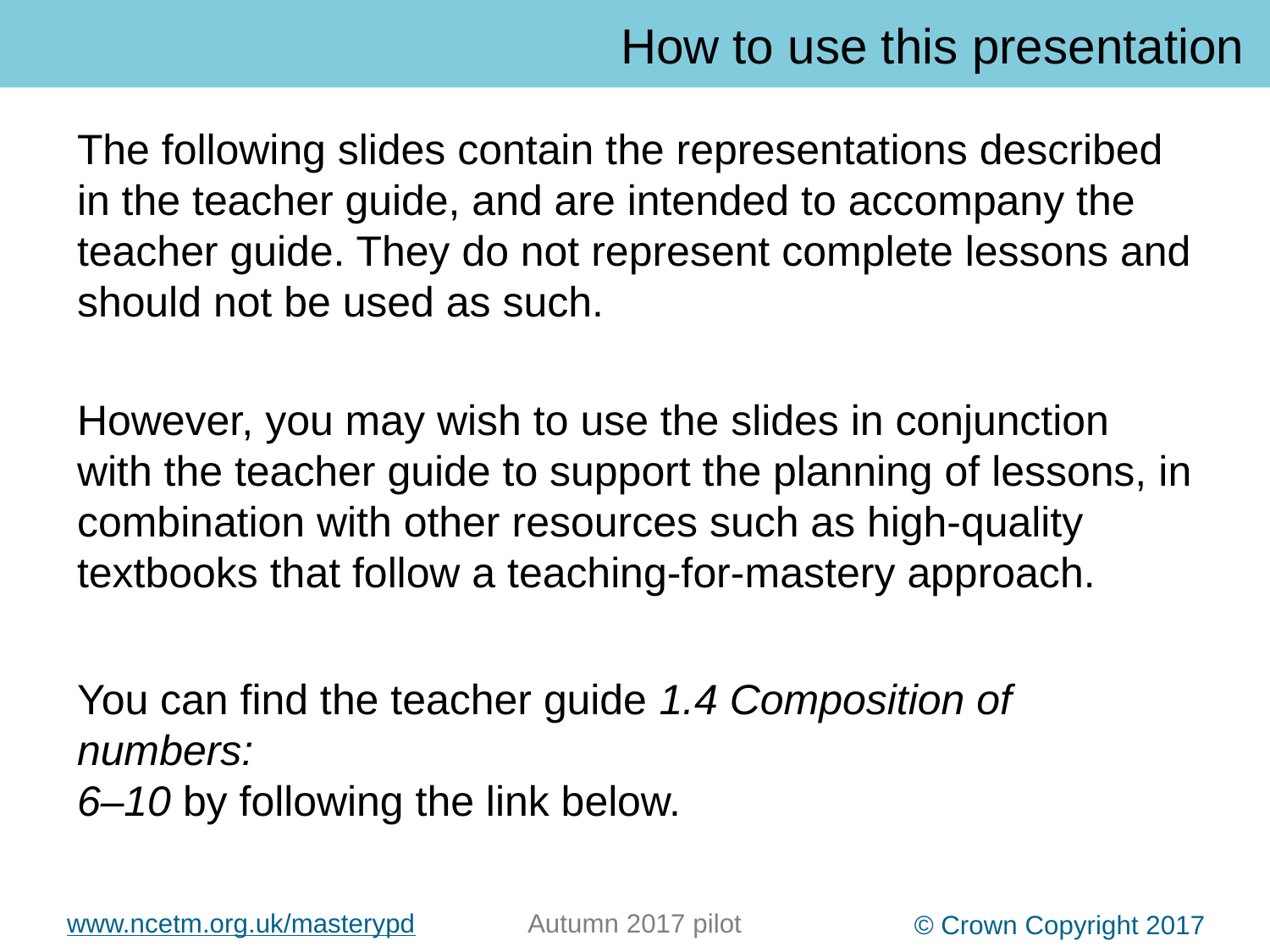

How to use this presentation
You can find the teacher guide 1.4 Composition of numbers:
6–10 by following the link below.